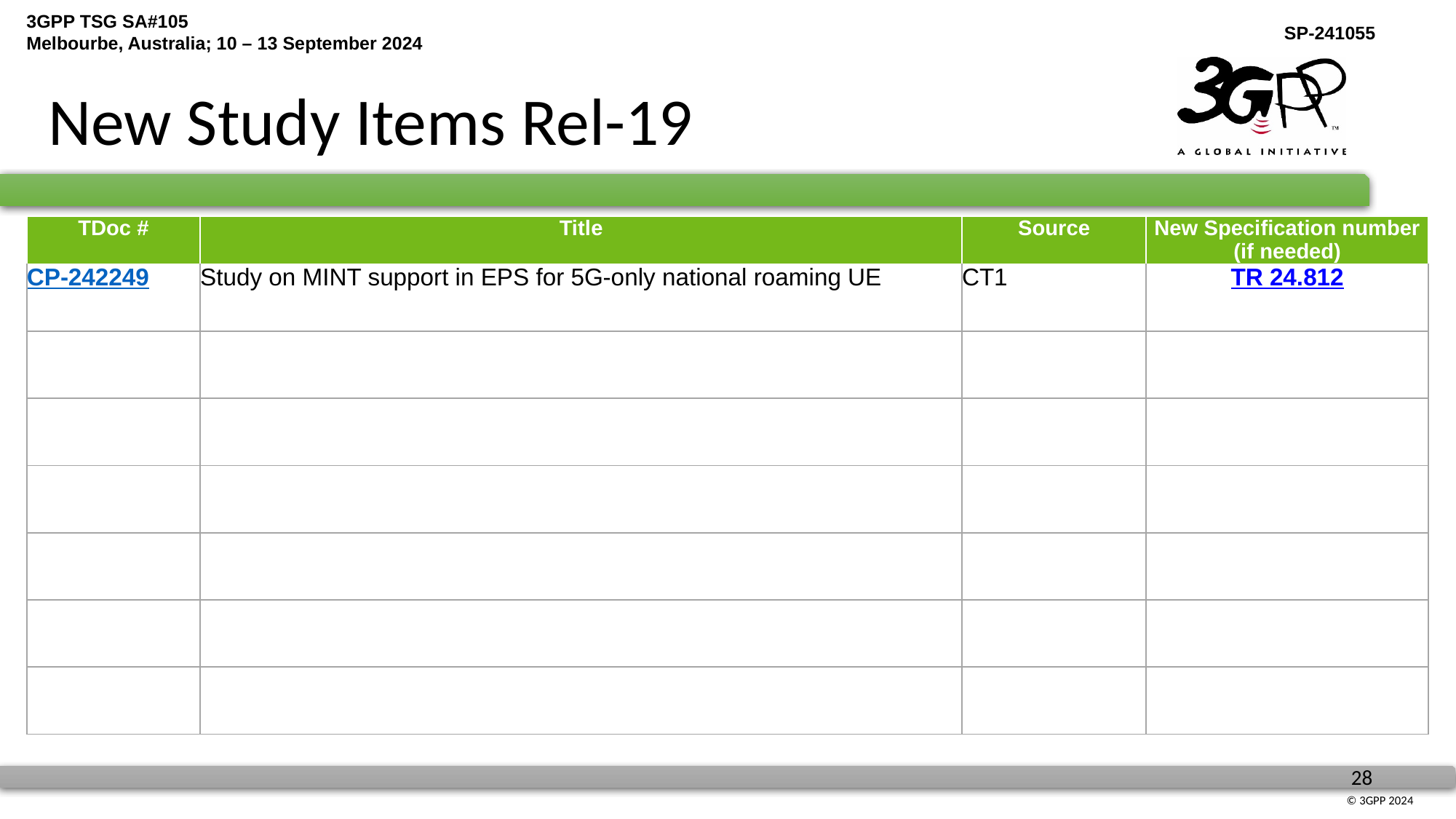

# New Study Items Rel-19
| TDoc # | Title | Source | New Specification number (if needed) |
| --- | --- | --- | --- |
| CP-242249 | Study on MINT support in EPS for 5G-only national roaming UE | CT1 | TR 24.812 |
|  |  |  |  |
|  |  |  |  |
|  |  |  |  |
|  |  |  |  |
|  |  |  |  |
|  |  |  |  |